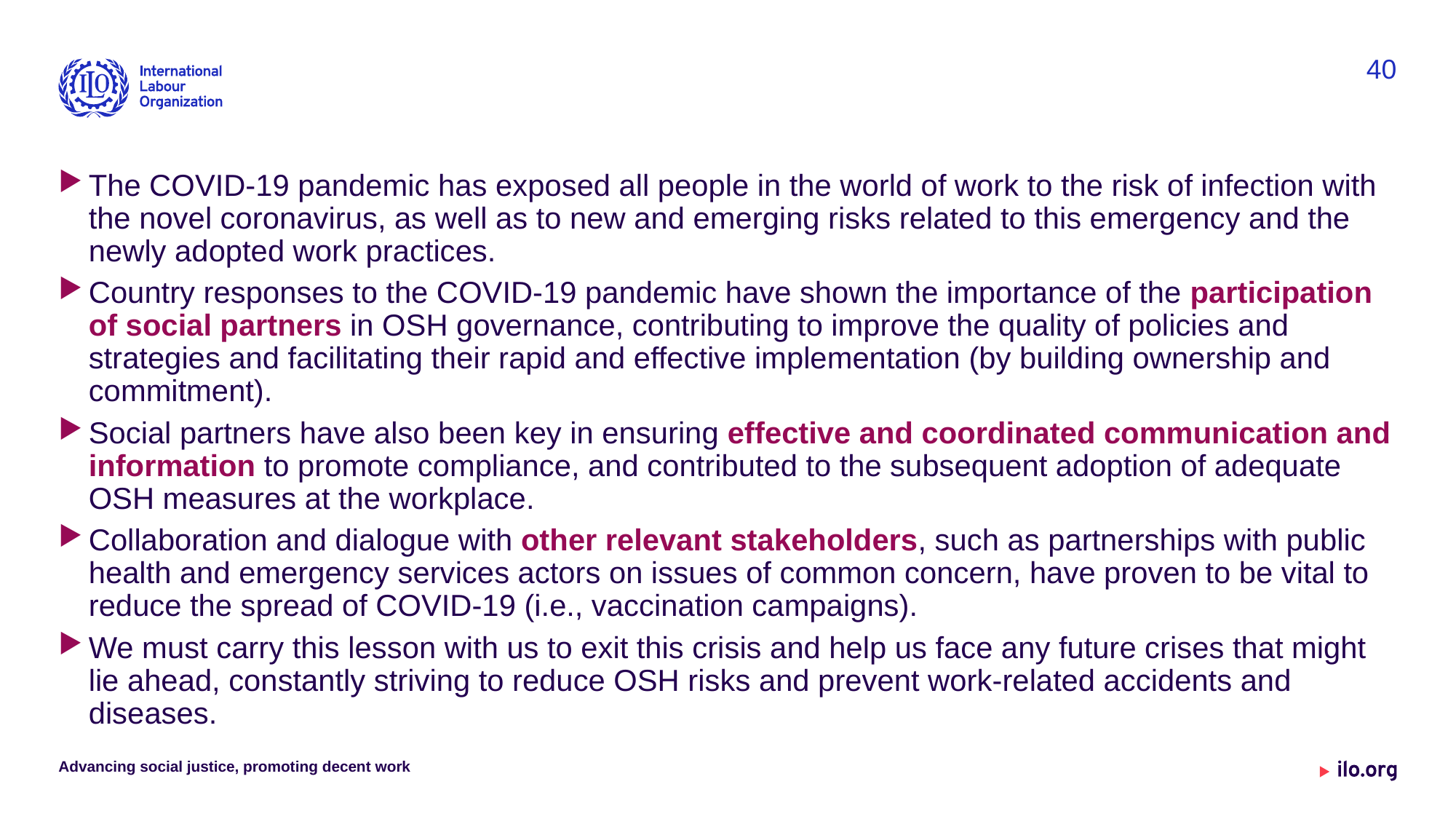

40
The COVID-19 pandemic has exposed all people in the world of work to the risk of infection with the novel coronavirus, as well as to new and emerging risks related to this emergency and the newly adopted work practices.
Country responses to the COVID-19 pandemic have shown the importance of the participation of social partners in OSH governance, contributing to improve the quality of policies and strategies and facilitating their rapid and effective implementation (by building ownership and commitment).
Social partners have also been key in ensuring effective and coordinated communication and information to promote compliance, and contributed to the subsequent adoption of adequate OSH measures at the workplace.
Collaboration and dialogue with other relevant stakeholders, such as partnerships with public health and emergency services actors on issues of common concern, have proven to be vital to reduce the spread of COVID-19 (i.e., vaccination campaigns).
We must carry this lesson with us to exit this crisis and help us face any future crises that might lie ahead, constantly striving to reduce OSH risks and prevent work-related accidents and diseases.

Advancing social justice, promoting decent work
Date: Monday / 01 / October / 2019